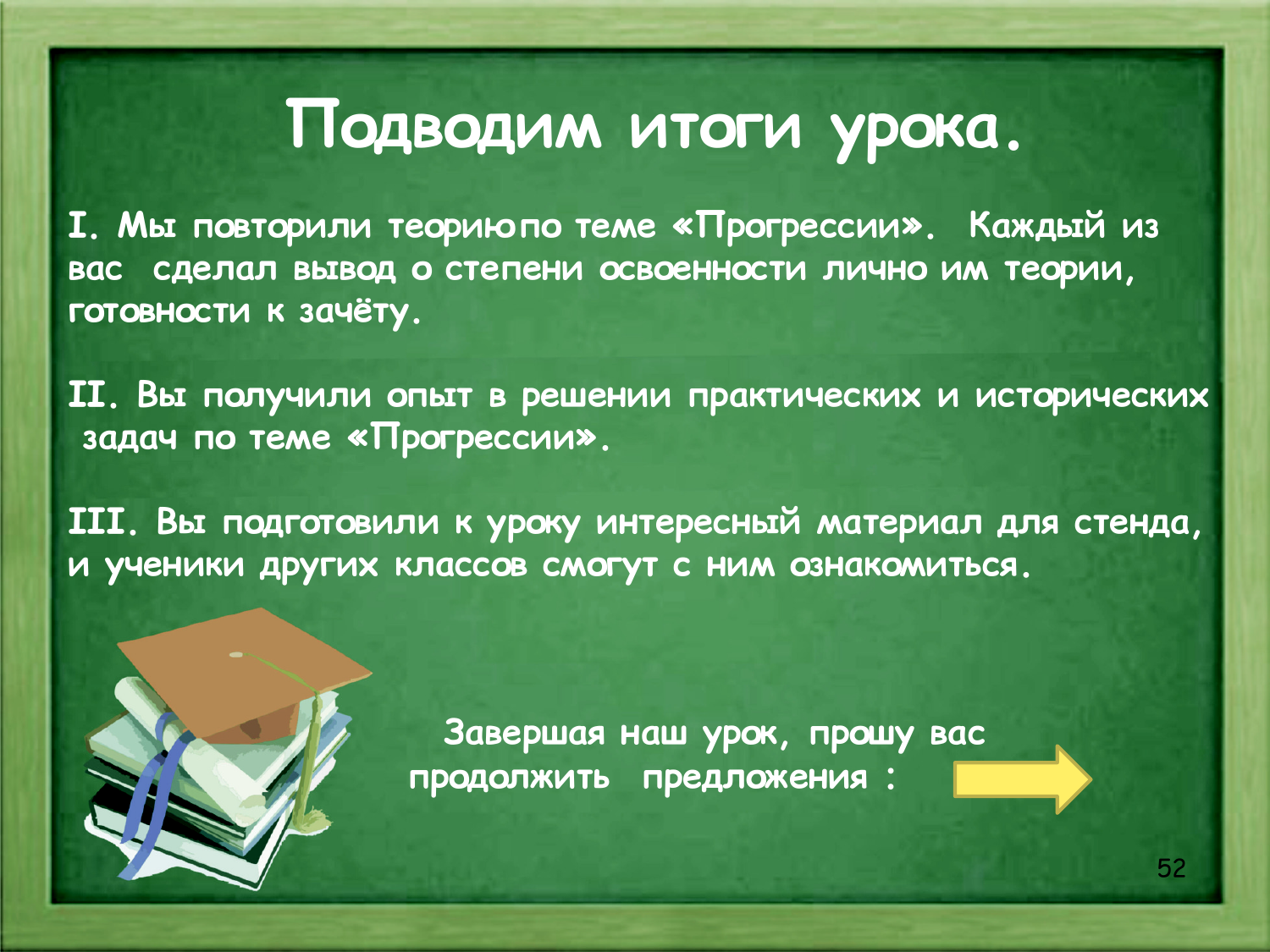

Подводим итоги урока.

I. Мы повторили теорию по теме «Прогрессии».  Каждый из вас  сделал вывод о степени освоенности лично им теории, готовности к зачёту.

II. Вы получили опыт в решении практических и исторических  задач по теме «Прогрессии».

III. Вы подготовили к уроку интересный материал для стенда, и ученики других классов смогут с ним ознакомиться.

  Завершая наш урок, прошу вас продолжить  предложения :

52